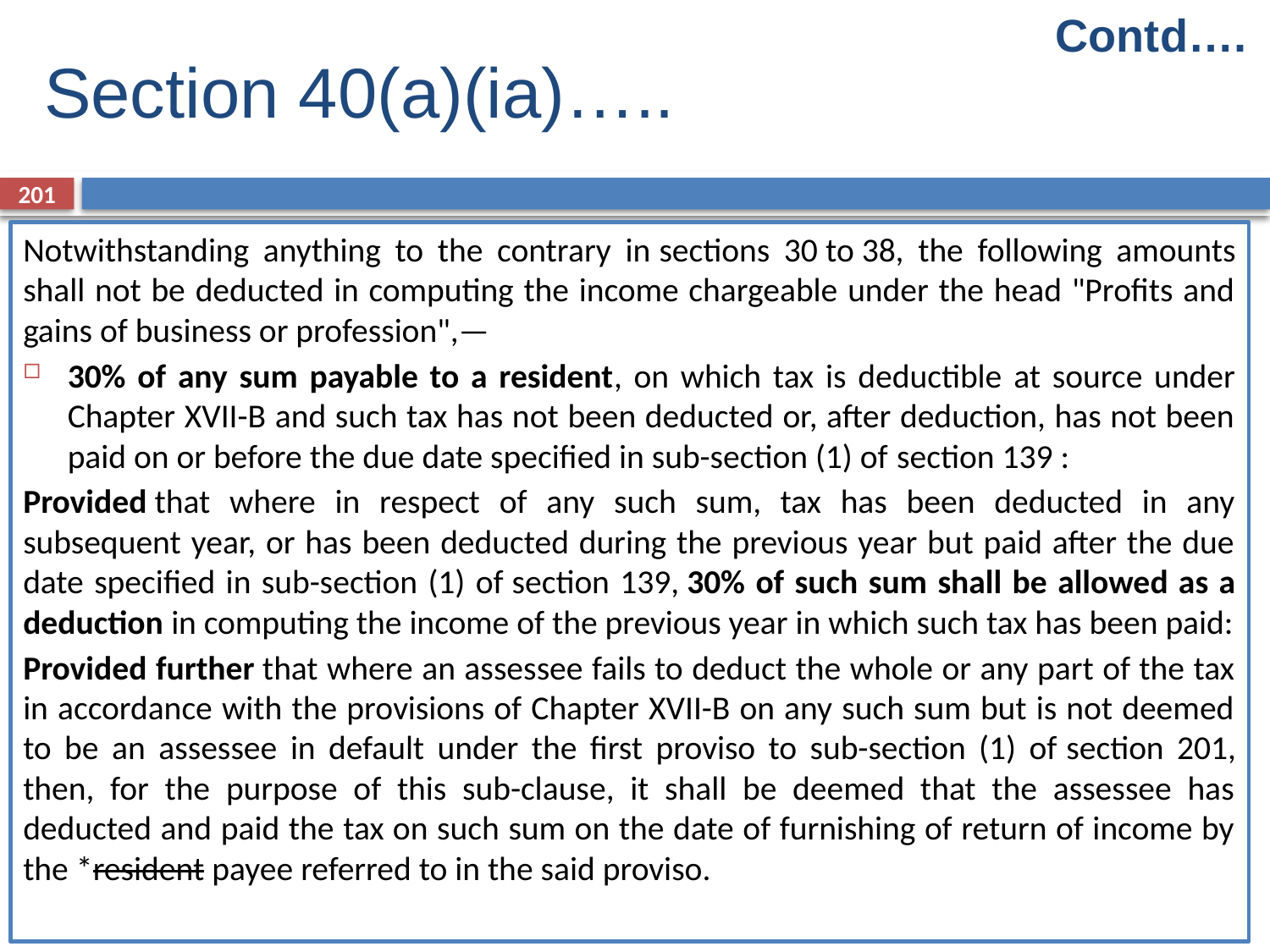

Contd….
# Section 40(a)(ia)…..
201
Notwithstanding anything to the contrary in sections 30 to 38, the following amounts shall not be deducted in computing the income chargeable under the head "Profits and gains of business or profession",—
30% of any sum payable to a resident, on which tax is deductible at source under Chapter XVII-B and such tax has not been deducted or, after deduction, has not been paid on or before the due date specified in sub-section (1) of section 139 :
Provided that where in respect of any such sum, tax has been deducted in any subsequent year, or has been deducted during the previous year but paid after the due date specified in sub-section (1) of section 139, 30% of such sum shall be allowed as a deduction in computing the income of the previous year in which such tax has been paid:
Provided further that where an assessee fails to deduct the whole or any part of the tax in accordance with the provisions of Chapter XVII-B on any such sum but is not deemed to be an assessee in default under the first proviso to sub-section (1) of section 201, then, for the purpose of this sub-clause, it shall be deemed that the assessee has deducted and paid the tax on such sum on the date of furnishing of return of income by the *resident payee referred to in the said proviso.